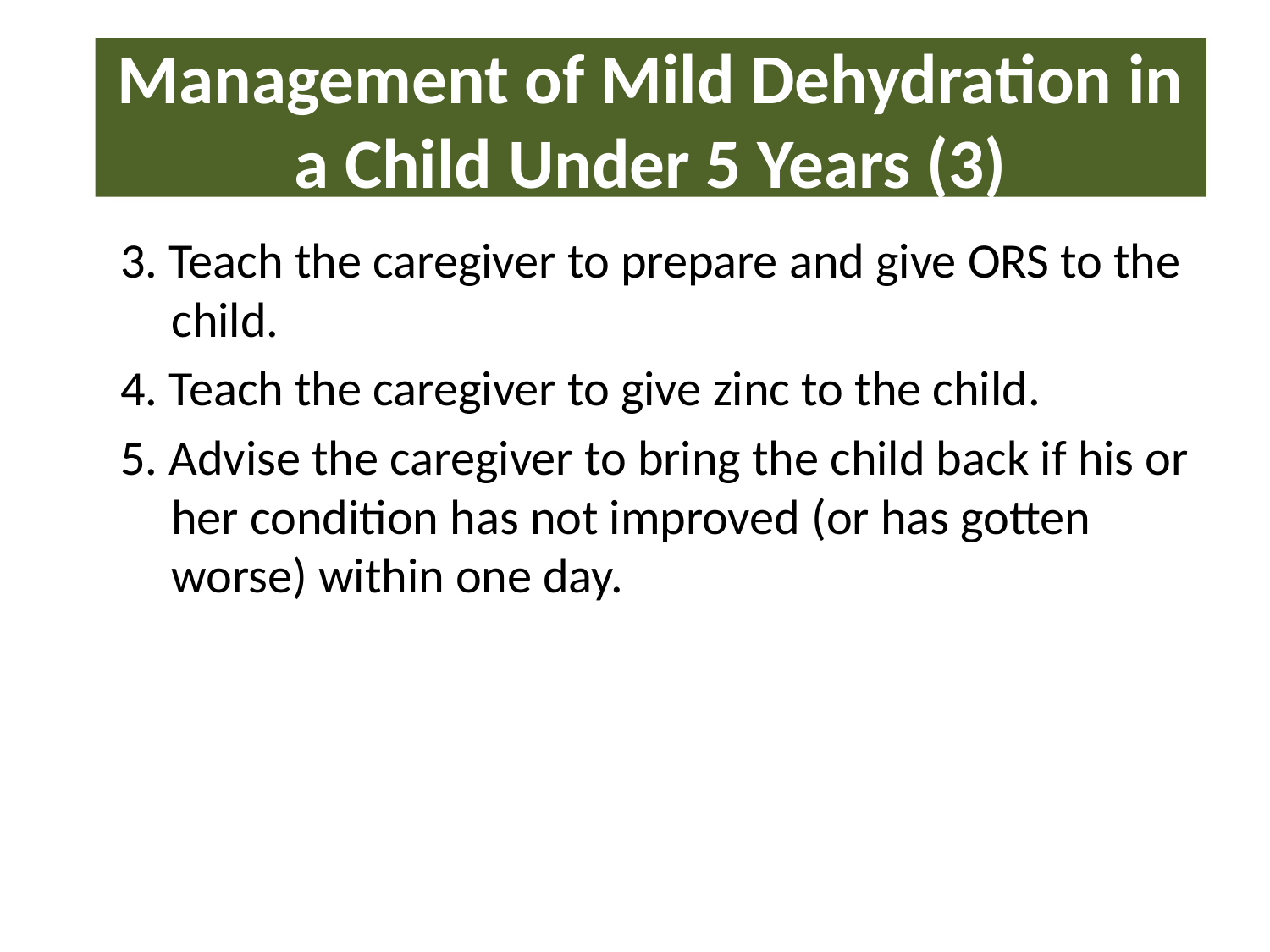

# Management of Mild Dehydration in a Child Under 5 Years (3)
3. Teach the caregiver to prepare and give ORS to the child.
4. Teach the caregiver to give zinc to the child.
5. Advise the caregiver to bring the child back if his or her condition has not improved (or has gotten worse) within one day.